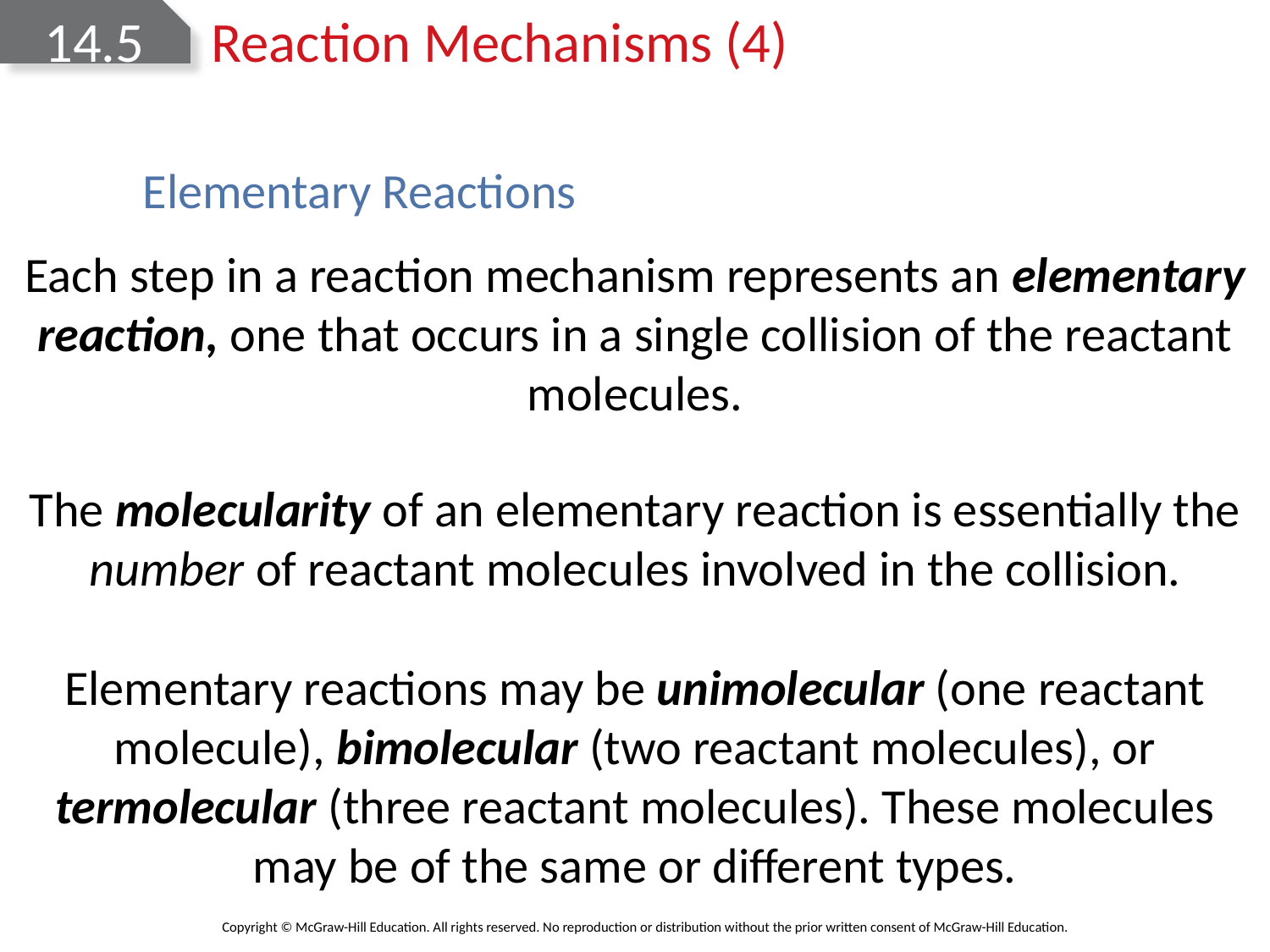

# 14.5 Reaction Mechanisms (4)
Elementary Reactions
Each step in a reaction mechanism represents an elementary reaction, one that occurs in a single collision of the reactant molecules.
The molecularity of an elementary reaction is essentially the number of reactant molecules involved in the collision.
Elementary reactions may be unimolecular (one reactant molecule), bimolecular (two reactant molecules), or termolecular (three reactant molecules). These molecules may be of the same or different types.